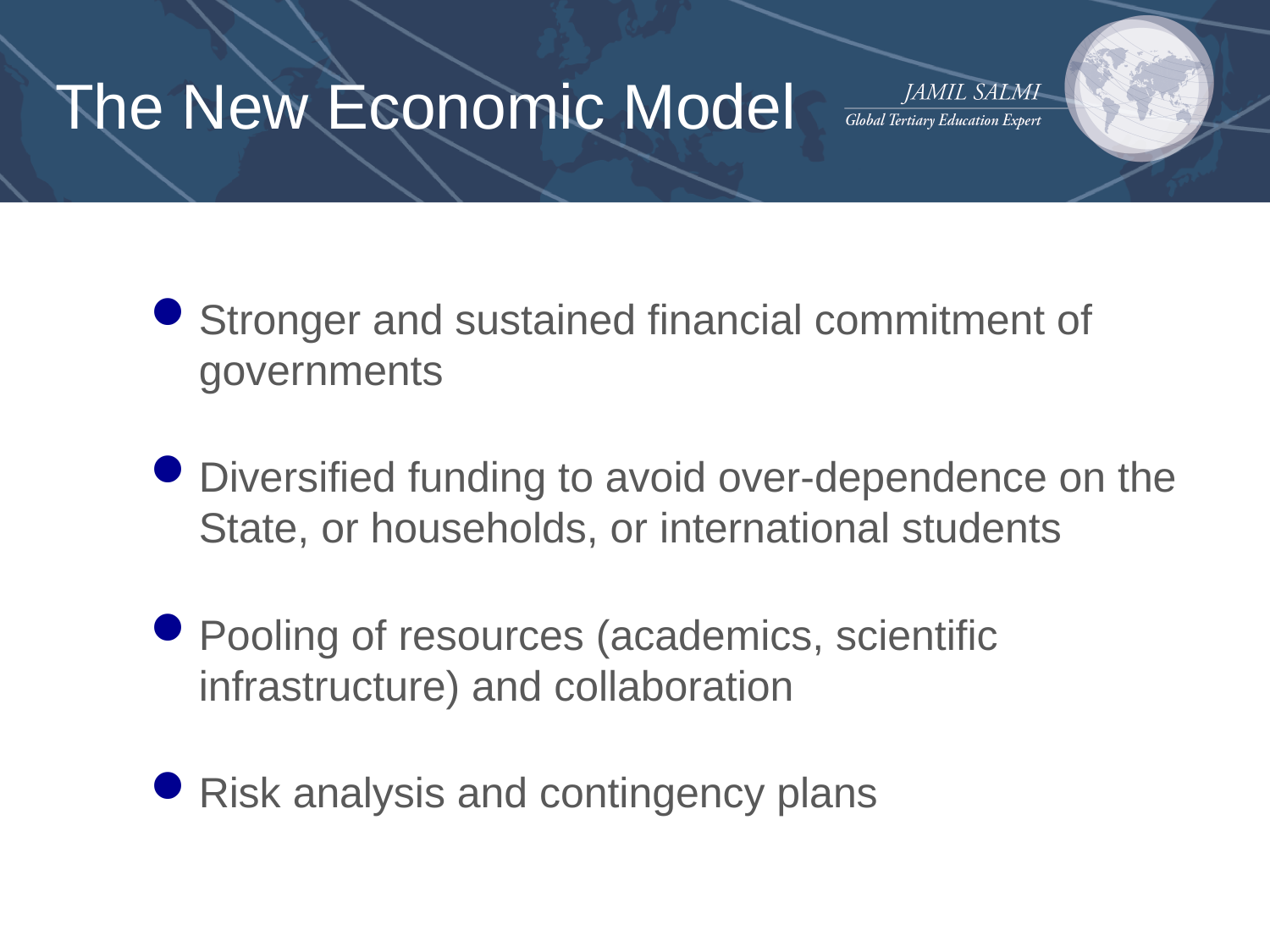

# The New Economic Model
Stronger and sustained financial commitment of governments
Diversified funding to avoid over-dependence on the State, or households, or international students
Pooling of resources (academics, scientific infrastructure) and collaboration
Risk analysis and contingency plans